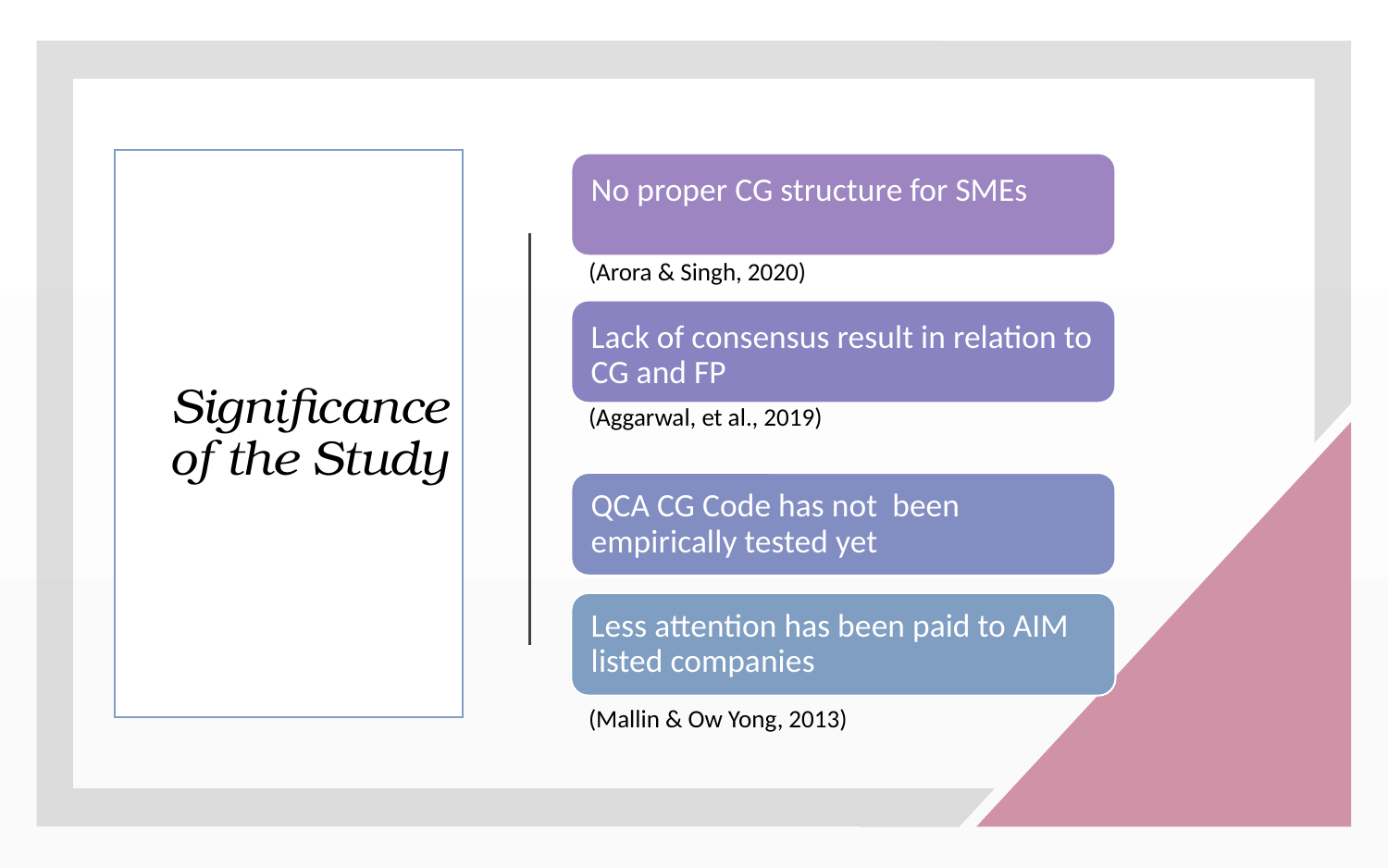

# Significance of the Study
No proper CG structure for SMEs
(Arora & Singh, 2020)
Lack of consensus result in relation to CG and FP
(Aggarwal, et al., 2019)
QCA CG Code has not  been empirically tested yet
Less attention has been paid to AIM listed companies

(Mallin & Ow Yong, 2013)